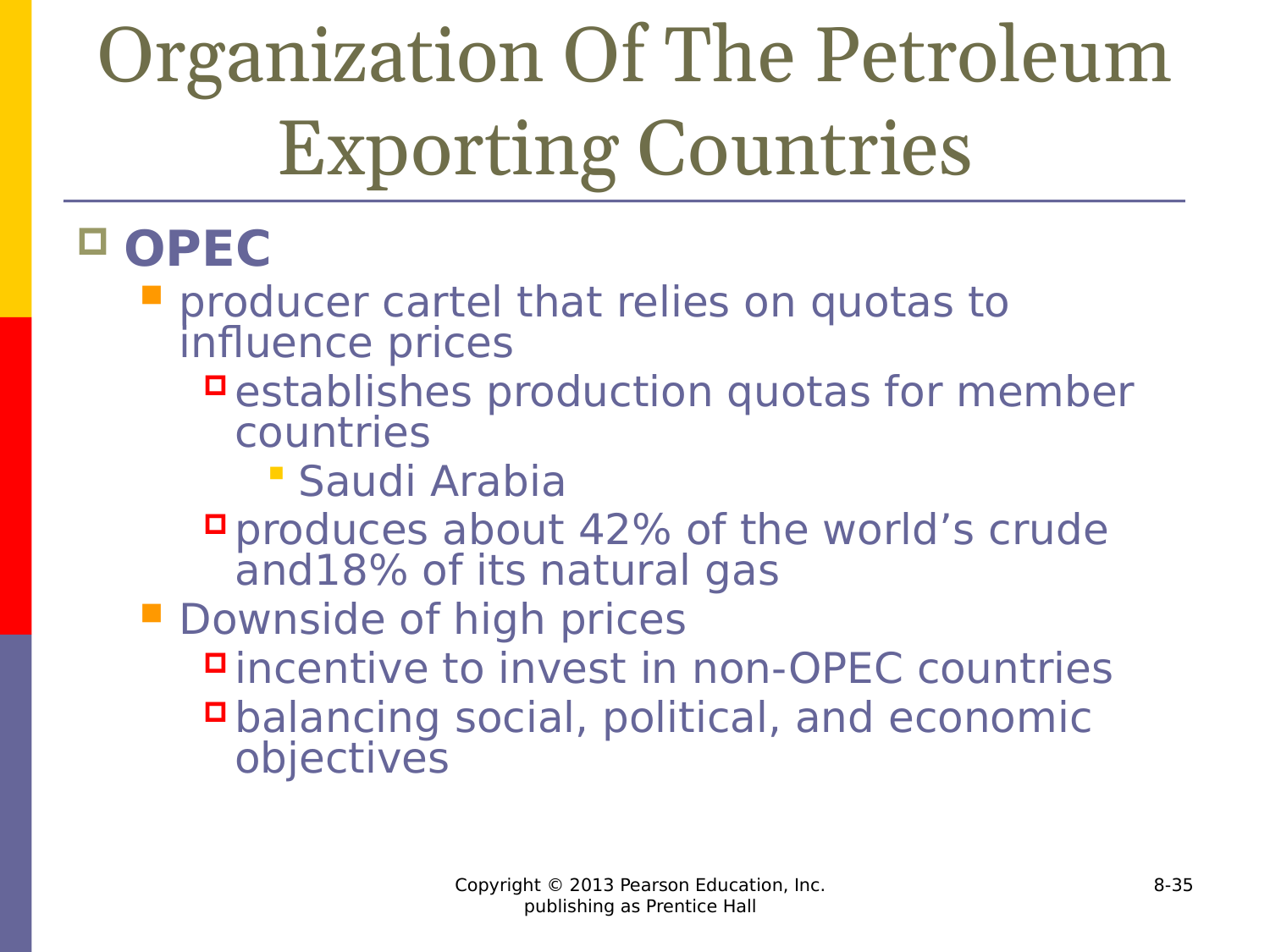

# Organization Of The Petroleum Exporting Countries
OPEC
producer cartel that relies on quotas to influence prices
establishes production quotas for member countries
Saudi Arabia
produces about 42% of the world’s crude and18% of its natural gas
Downside of high prices
incentive to invest in non-OPEC countries
balancing social, political, and economic objectives
Copyright © 2013 Pearson Education, Inc. publishing as Prentice Hall
8-35